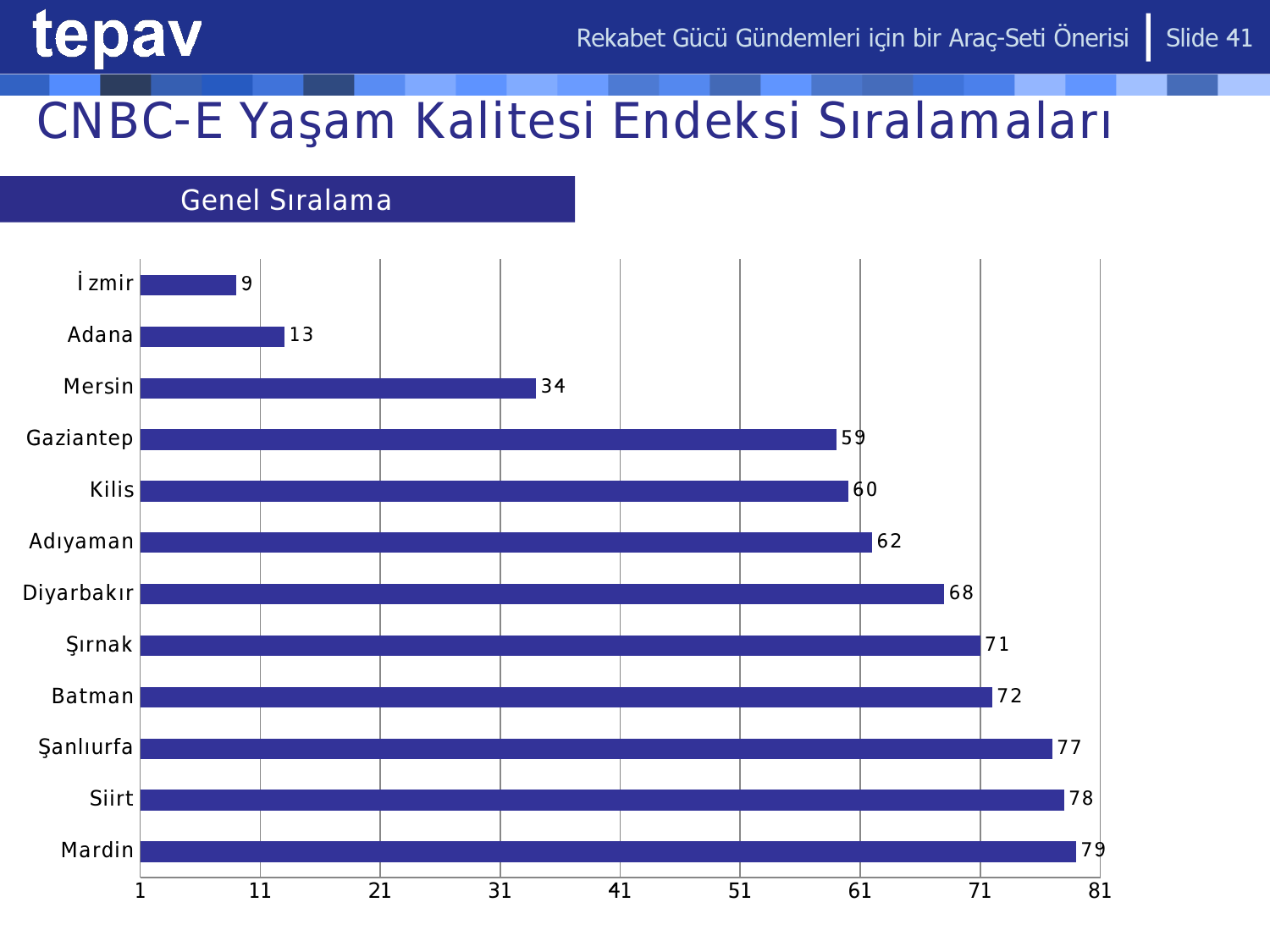

Rekabet Gücü Gündemleri için bir Araç-Seti Önerisi
Slide 41
# CNBC-E Yaşam Kalitesi Endeksi Sıralamaları
Genel Sıralama

### Chart

| Category |  |
|---|---|
| Mardin | 79.0 |
| Siirt | 78.0 |
| Şanlıurfa | 77.0 |
| Batman | 72.0 |
| Şırnak | 71.0 |
| Diyarbakır | 68.0 |
| Adıyaman | 62.0 |
| Kilis | 60.0 |
| Gaziantep | 59.0 |
| Mersin | 34.0 |
| Adana | 13.0 |
| İzmir | 9.0 |